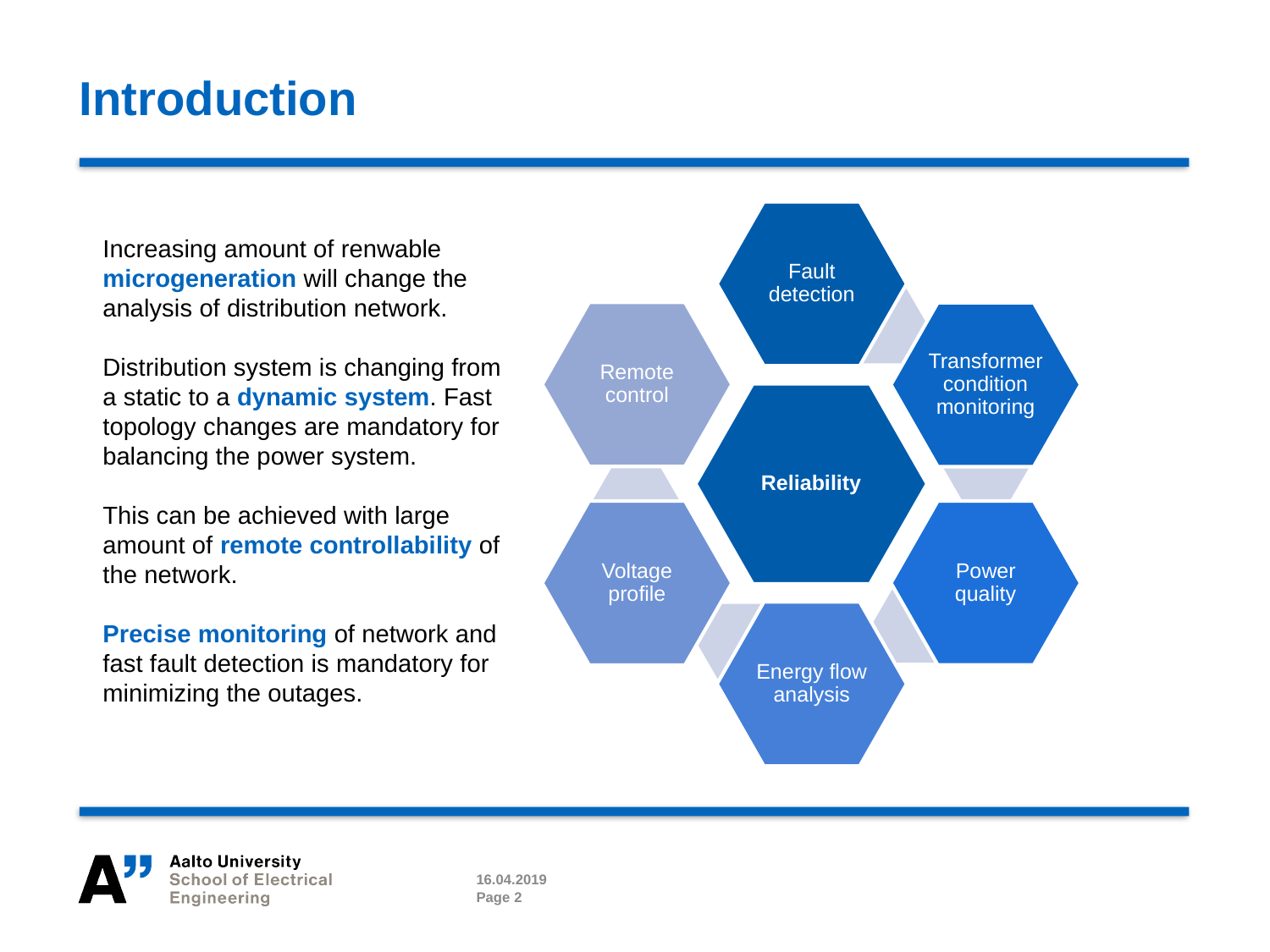

# Introduction
Reliability
Fault detection
Transformer condition monitoring
Power quality
Energy flow analysis
Voltage profile
Remote control
Increasing amount of renwable microgeneration will change the analysis of distribution network.

Distribution system is changing from a static to a dynamic system. Fast topology changes are mandatory for balancing the power system.

This can be achieved with large amount of remote controllability of the network.

Precise monitoring of network and fast fault detection is mandatory for minimizing the outages.

16.04.2019
Page 2